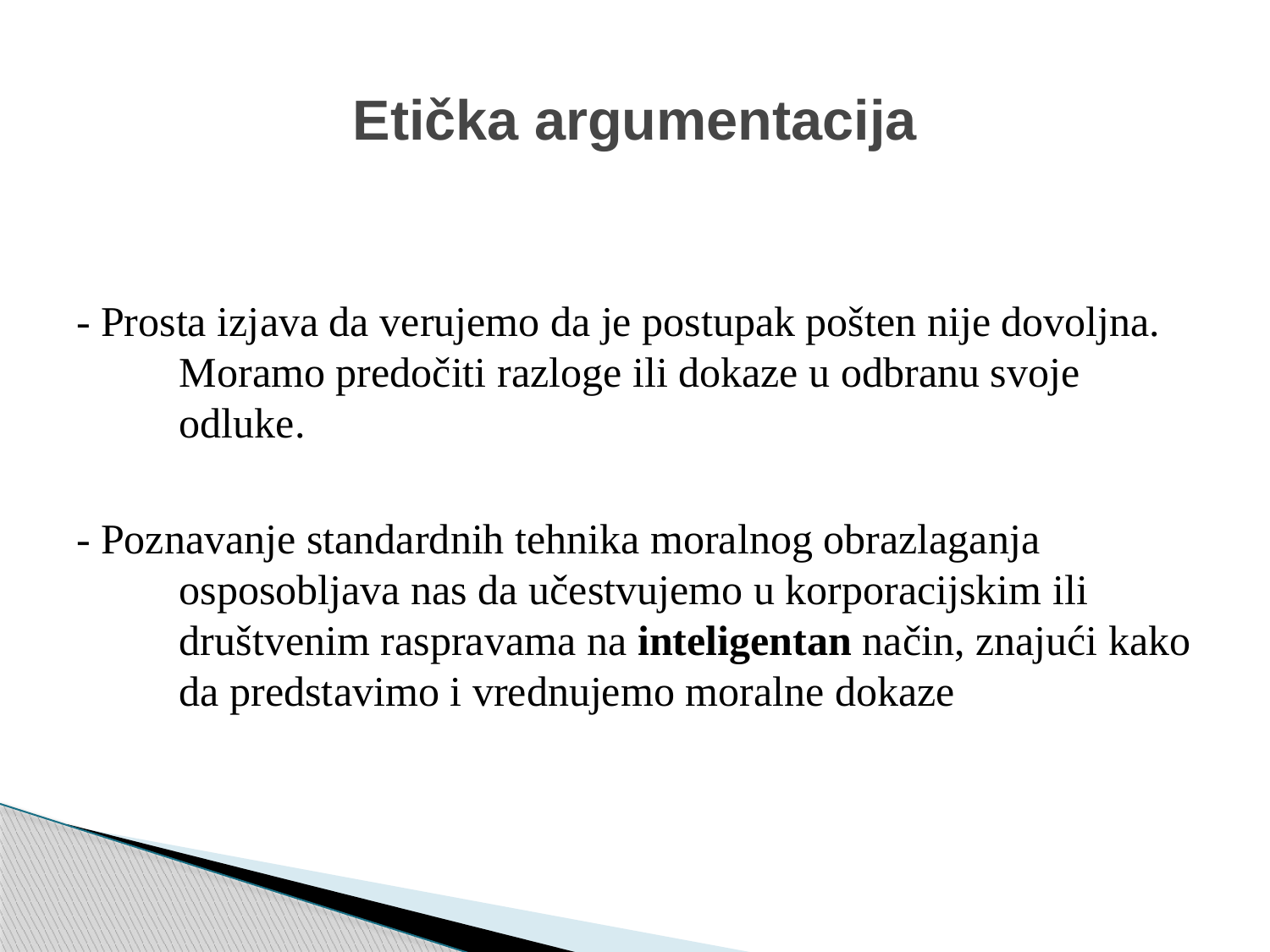

# Etička argumentacija

- Prosta izjava da verujemo da je postupak pošten nije dovoljna. Moramo predočiti razloge ili dokaze u odbranu svoje odluke.

- Poznavanje standardnih tehnika moralnog obrazlaganja osposobljava nas da učestvujemo u korporacijskim ili društvenim raspravama na inteligentan način, znajući kako da predstavimo i vrednujemo moralne dokaze